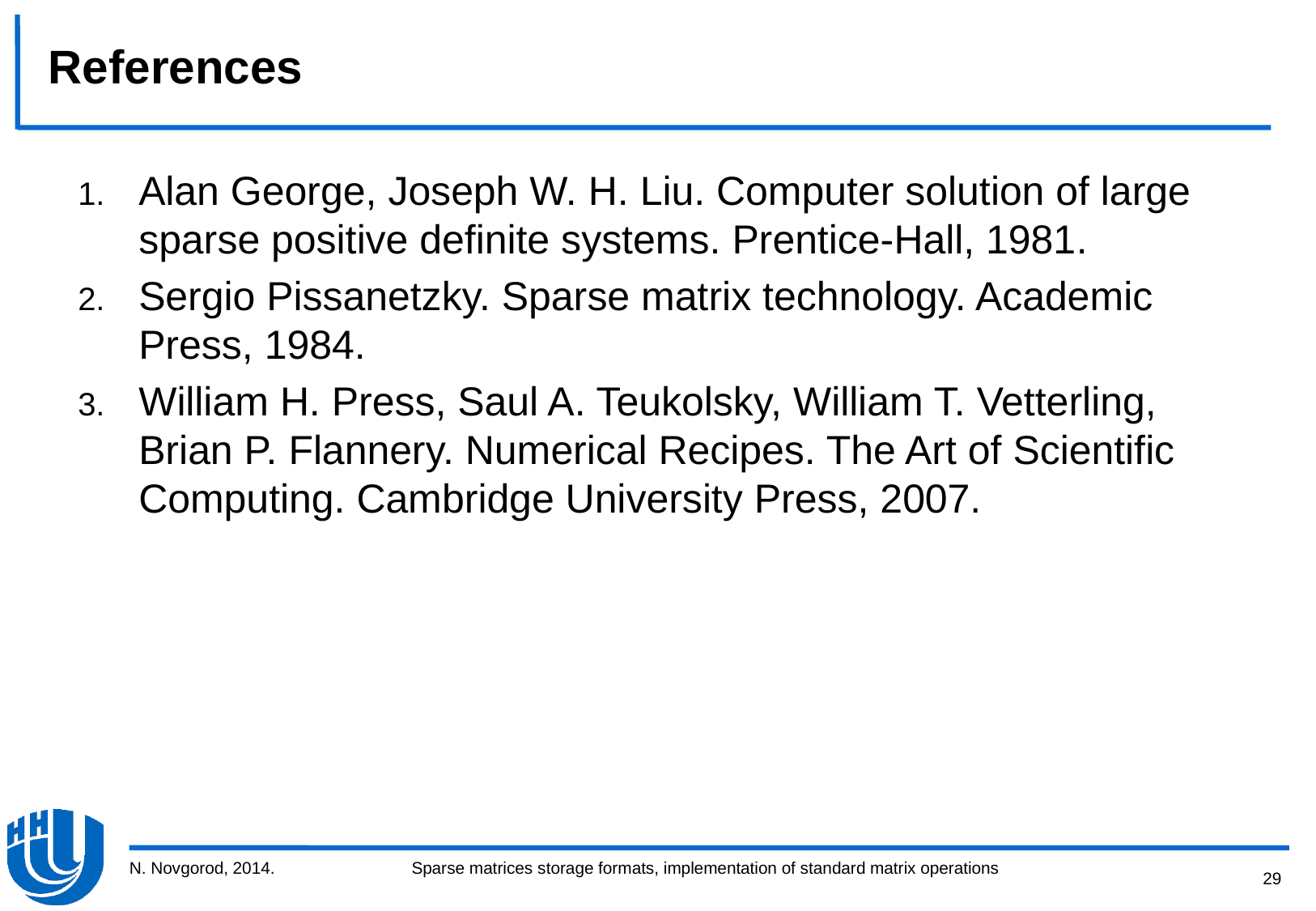

# References
Alan George, Joseph W. H. Liu. Computer solution of large sparse positive definite systems. Prentice-Hall, 1981.
Sergio Pissanetzky. Sparse matrix technology. Academic Press, 1984.
William H. Press, Saul A. Teukolsky, William T. Vetterling, Brian P. Flannery. Numerical Recipes. The Art of Scientific Computing. Cambridge University Press, 2007.

N. Novgorod, 2014.

29
Sparse matrices storage formats, implementation of standard matrix operations